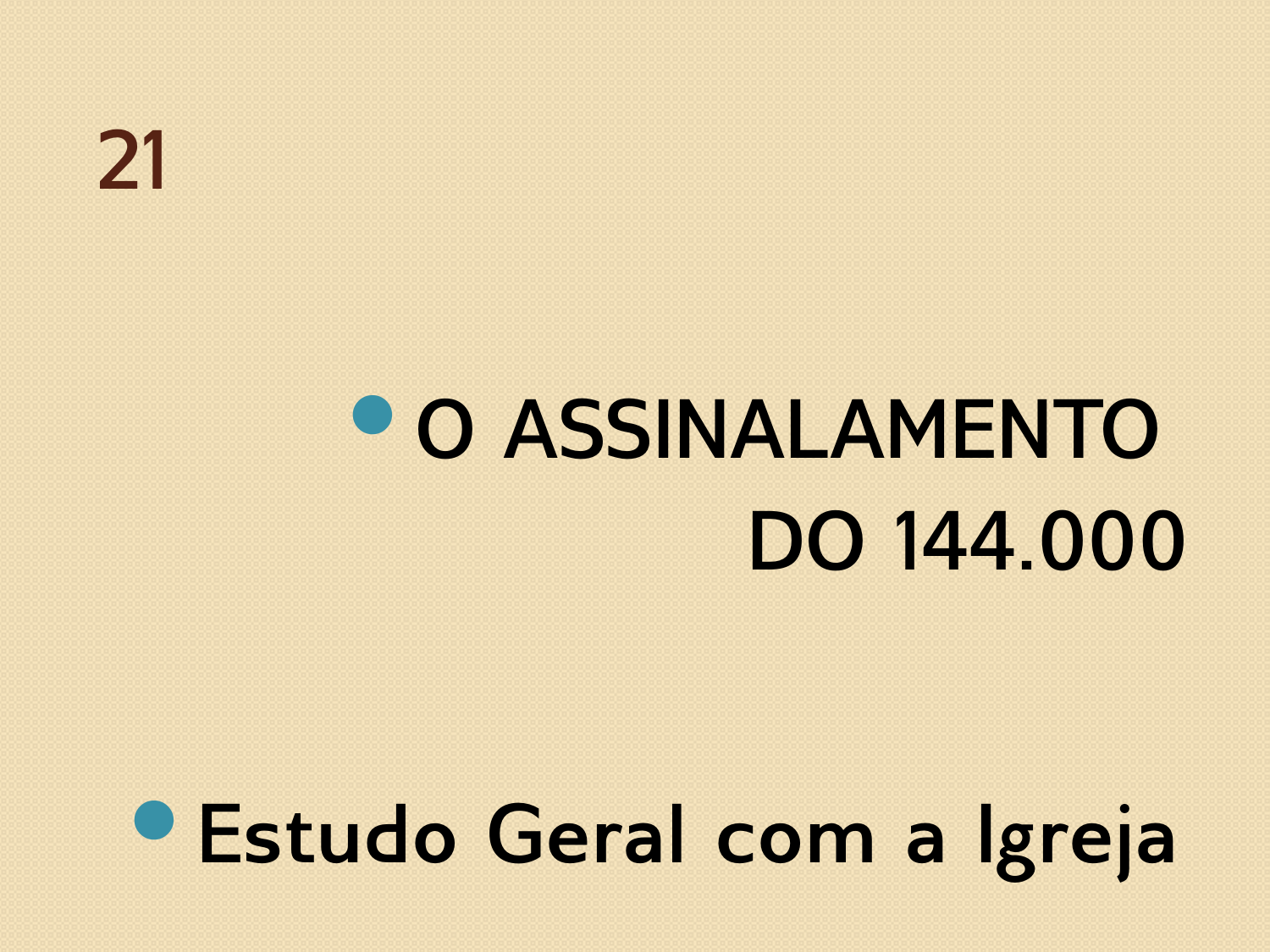

21
O ASSINALAMENTO
DO 144.000

Estudo Geral com a Igreja